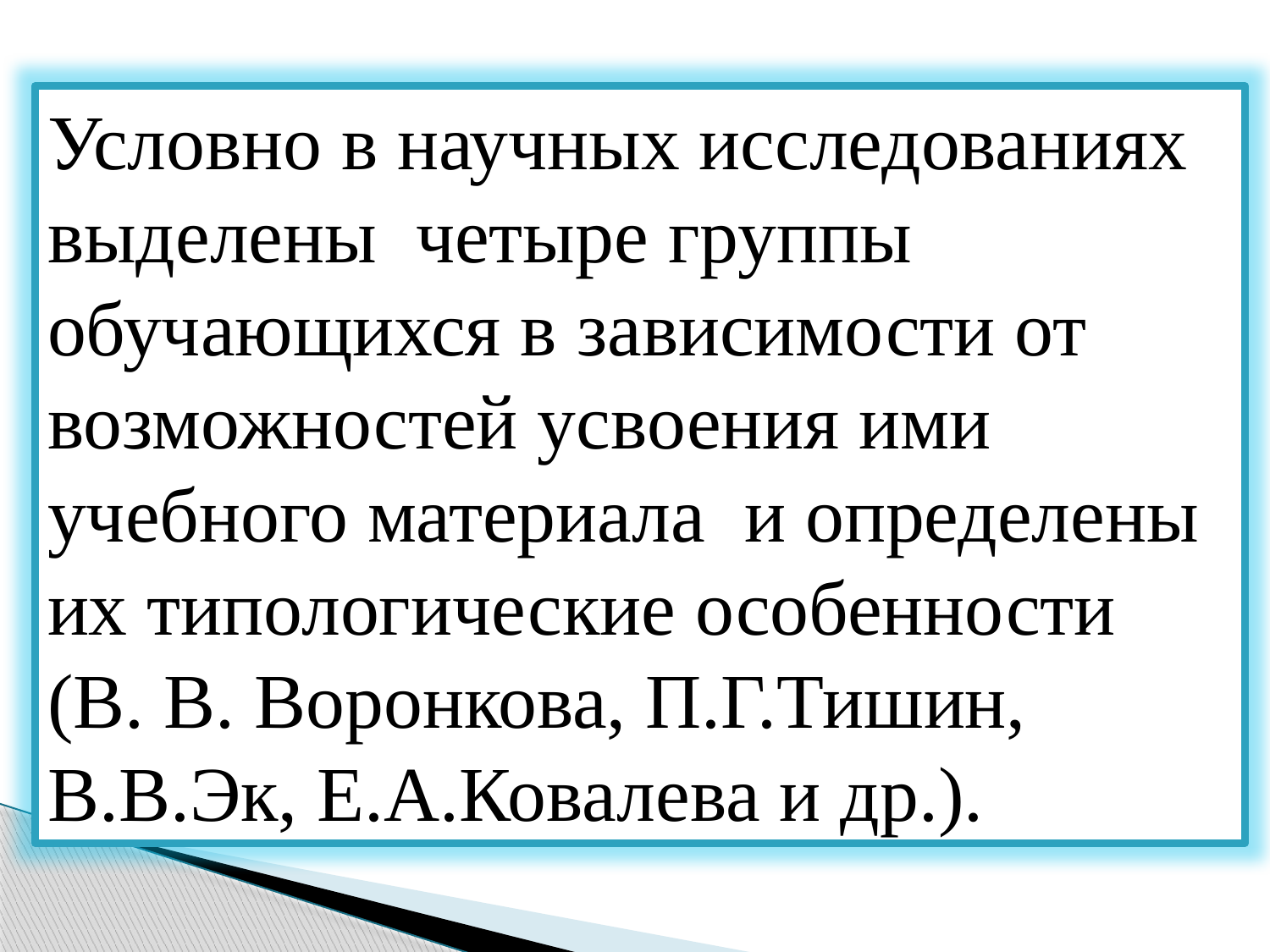

Условно в научных исследованиях выделены  четыре группы обучающихся в зависимости от возможностей усвоения ими учебного материала  и определены их типологические особенности (В. В. Воронкова, П.Г.Тишин, В.В.Эк, Е.А.Ковалева и др.).